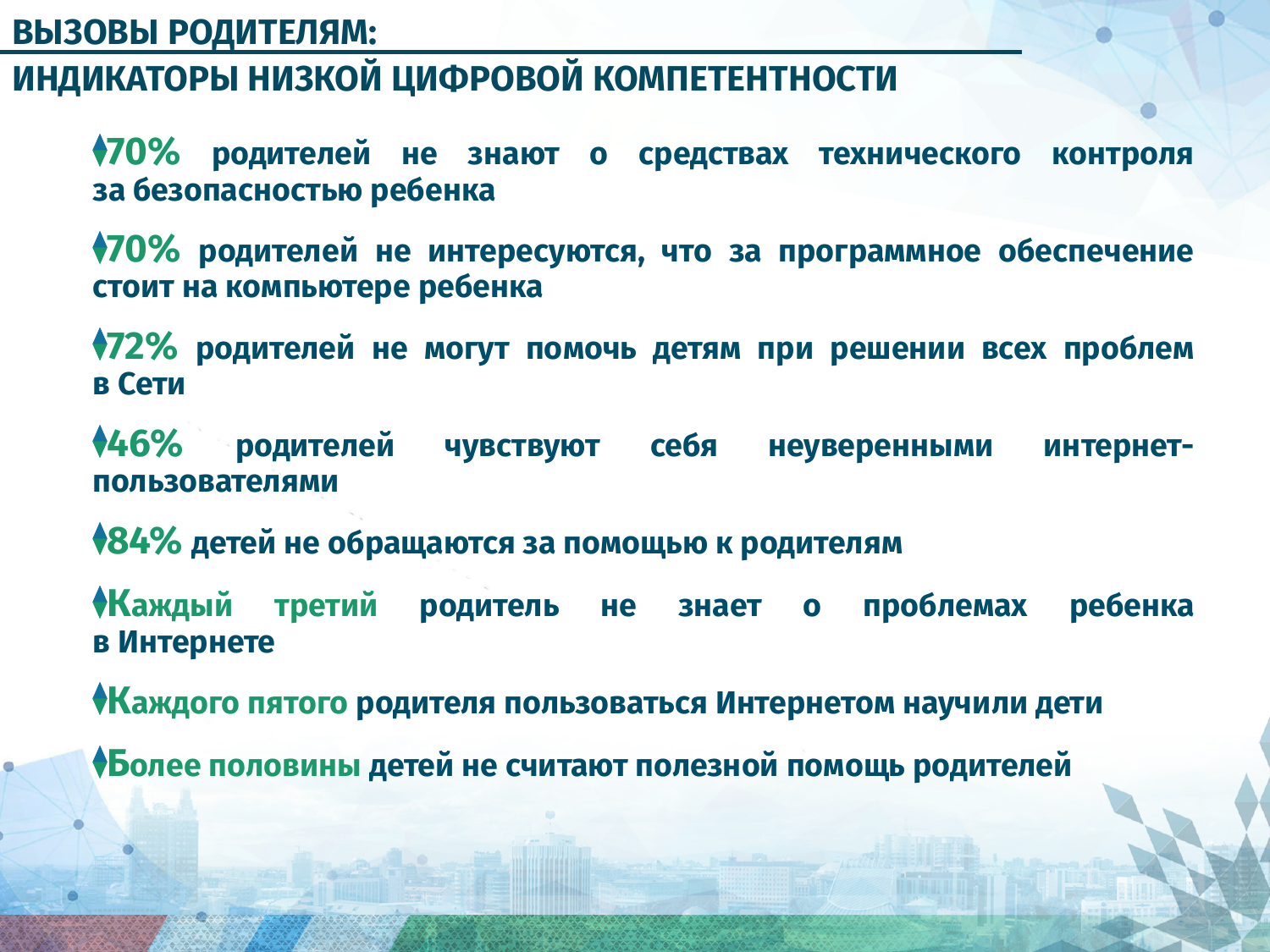

ВЫЗОВЫ РОДИТЕЛЯМ:
ИНДИКАТОРЫ НИЗКОЙ ЦИФРОВОЙ КОМПЕТЕНТНОСТИ
70% родителей не знают о средствах технического контроля
за безопасностью ребенка
70% родителей не интересуются, что за программное обеспечение стоит на компьютере ребенка
72% родителей не могут помочь детям при решении всех проблем
в Сети
46% родителей чувствуют себя неуверенными интернет-пользователями
84% детей не обращаются за помощью к родителям
Каждый третий родитель не знает о проблемах ребенка
в Интернете
Каждого пятого родителя пользоваться Интернетом научили дети
Более половины детей не считают полезной помощь родителей